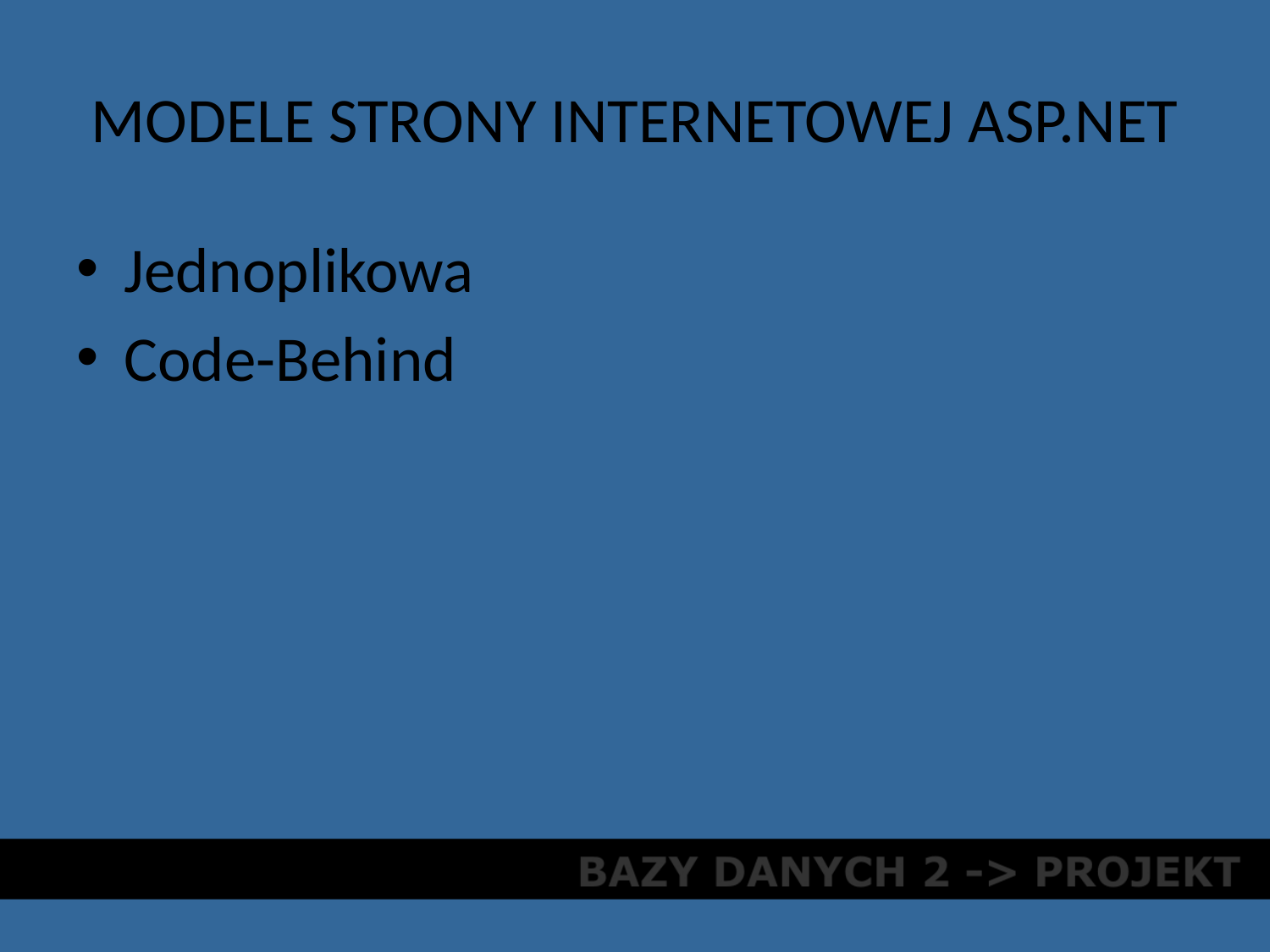

# MODELE STRONY INTERNETOWEJ ASP.NET
Jednoplikowa
Code-Behind